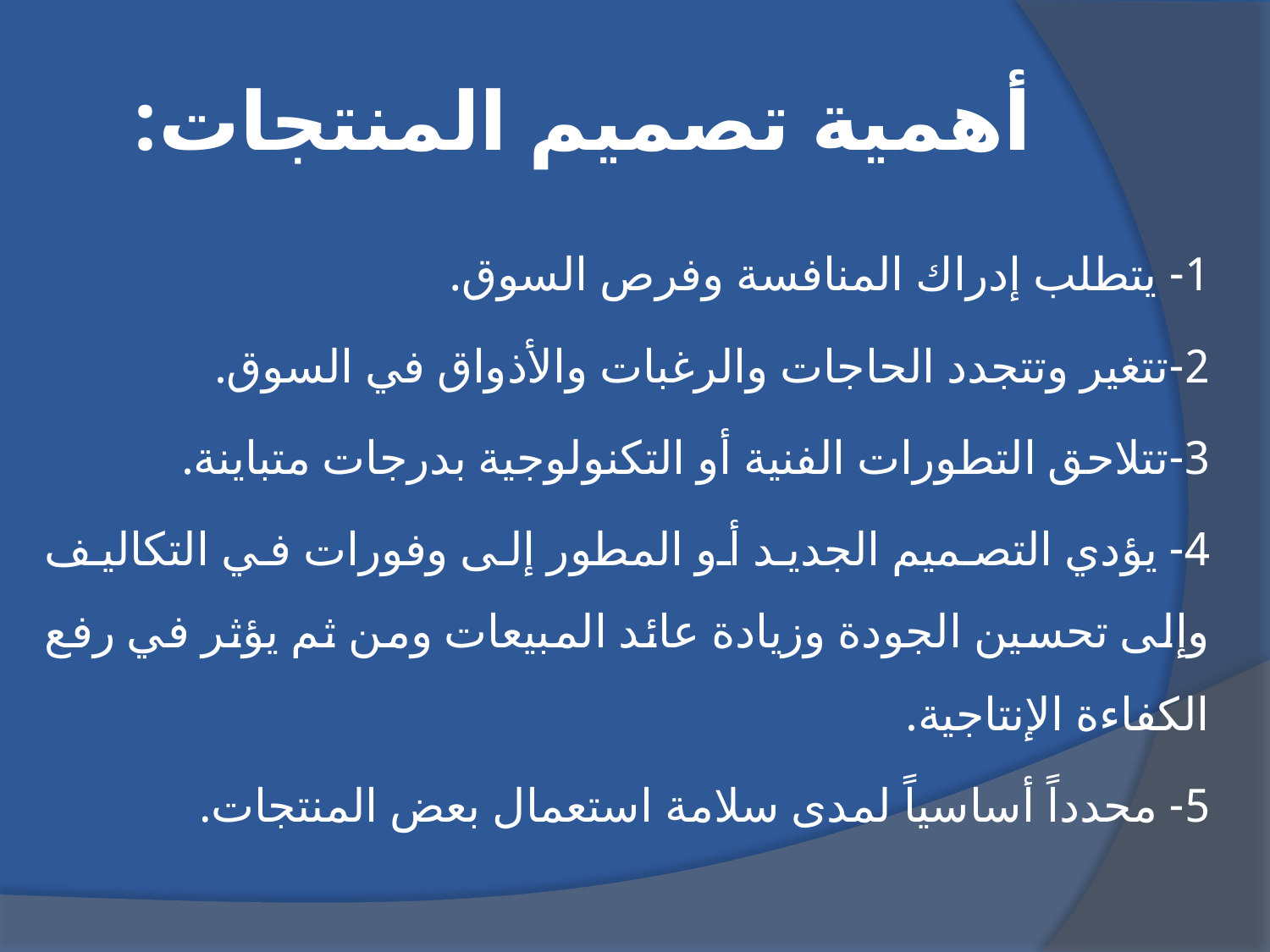

# أهمية تصميم المنتجات:
1- يتطلب إدراك المنافسة وفرص السوق.
2-تتغير وتتجدد الحاجات والرغبات والأذواق في السوق.
3-تتلاحق التطورات الفنية أو التكنولوجية بدرجات متباينة.
4- يؤدي التصميم الجديد أو المطور إلى وفورات في التكاليف وإلى تحسين الجودة وزيادة عائد المبيعات ومن ثم يؤثر في رفع الكفاءة الإنتاجية.
5- محدداً أساسياً لمدى سلامة استعمال بعض المنتجات.